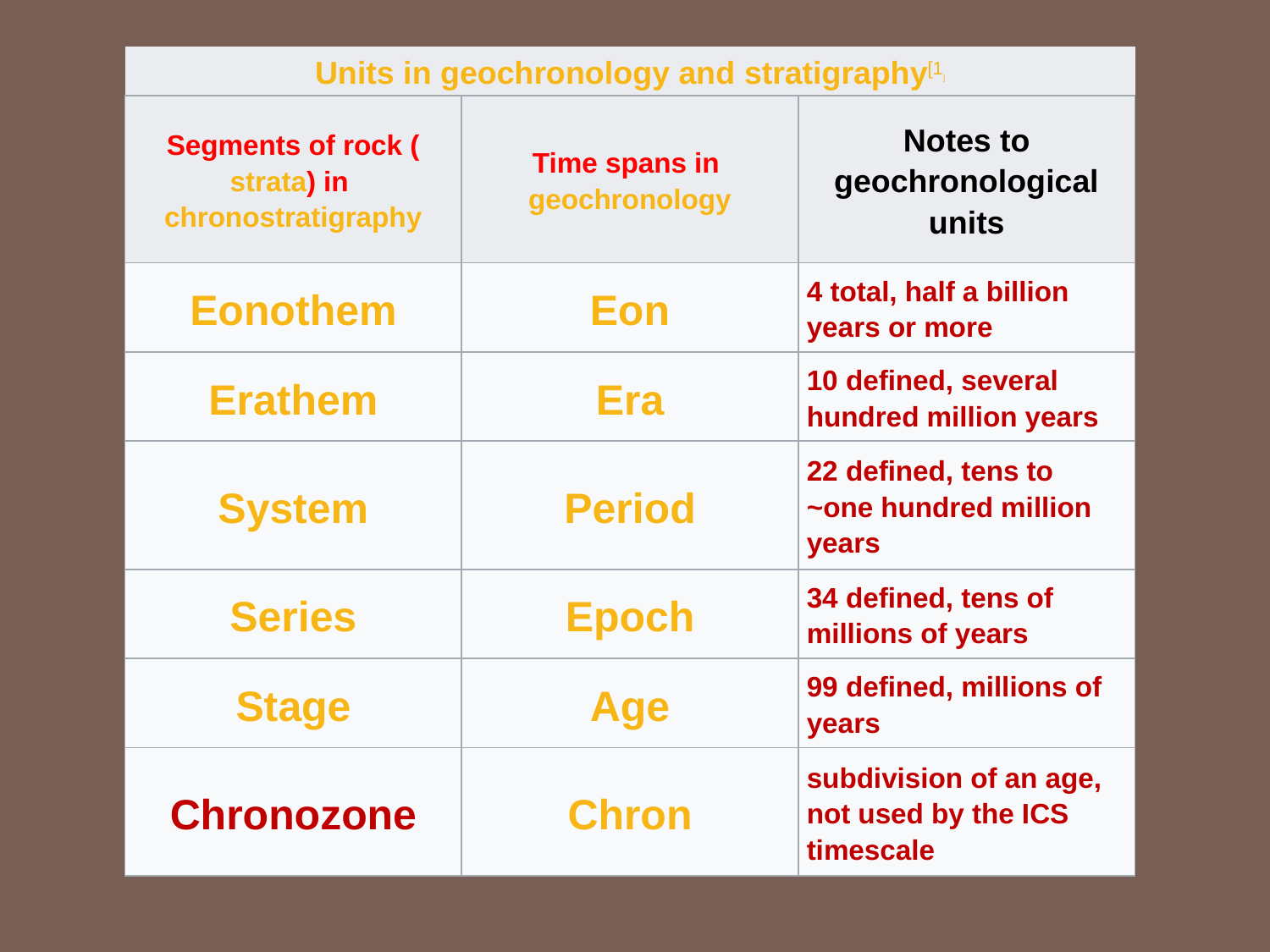

| Units in geochronology and stratigraphy[1] |  |  |
| --- | --- | --- |
| Segments of rock (strata) in chronostratigraphy | Time spans in geochronology | Notes to geochronological units |
| Eonothem | Eon | 4 total, half a billion years or more |
| Erathem | Era | 10 defined, several hundred million years |
| System | Period | 22 defined, tens to ~one hundred million years |
| Series | Epoch | 34 defined, tens of millions of years |
| Stage | Age | 99 defined, millions of years |
| Chronozone | Chron | subdivision of an age, not used by the ICS timescale |